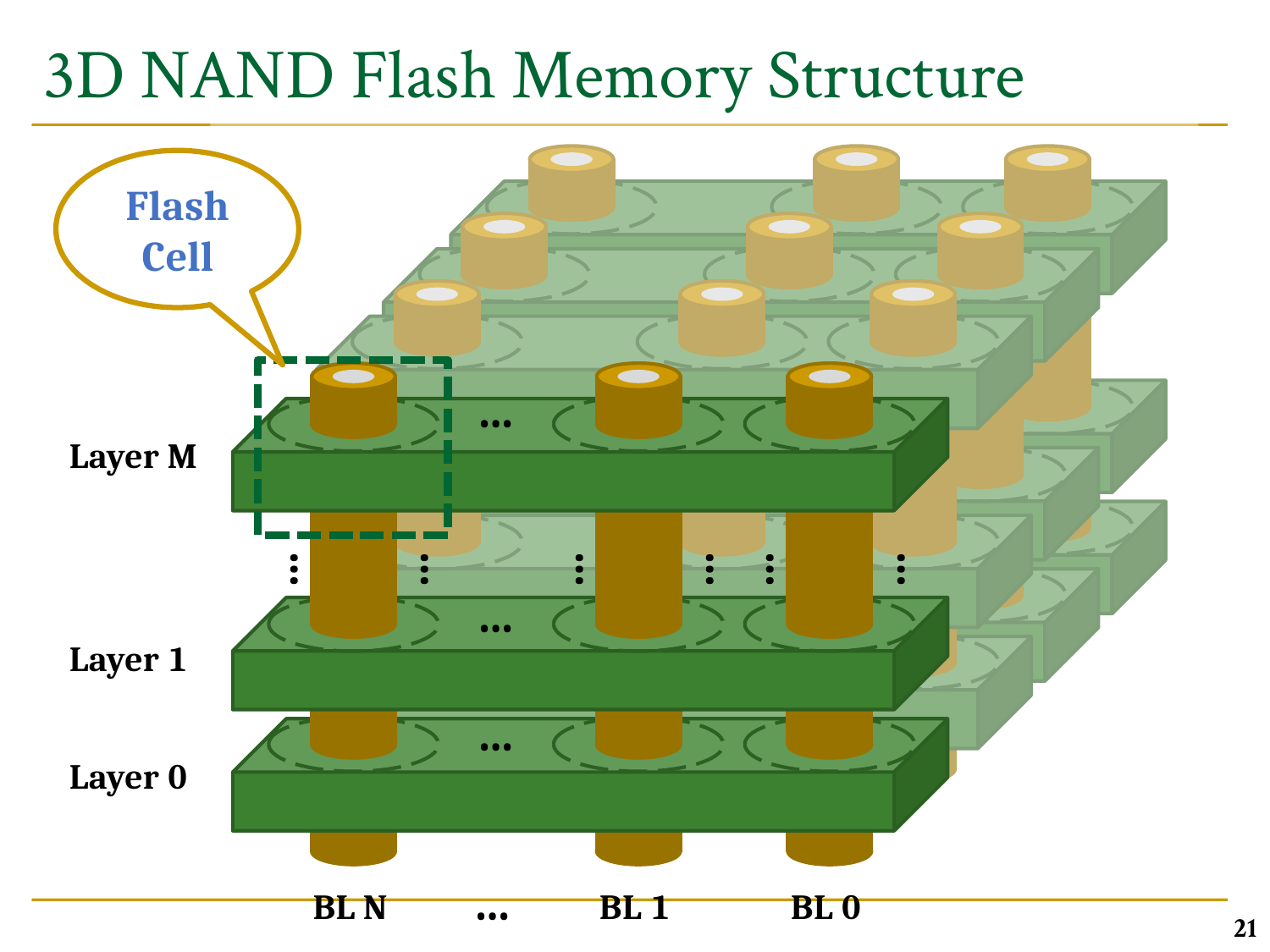

# 3D NAND Flash Memory Structure

Flash Cell

…

Layer M
Layer 1
Layer 0

…
…
…
…
…
…
…
…

…

…
BL N
BL 1
BL 0
21